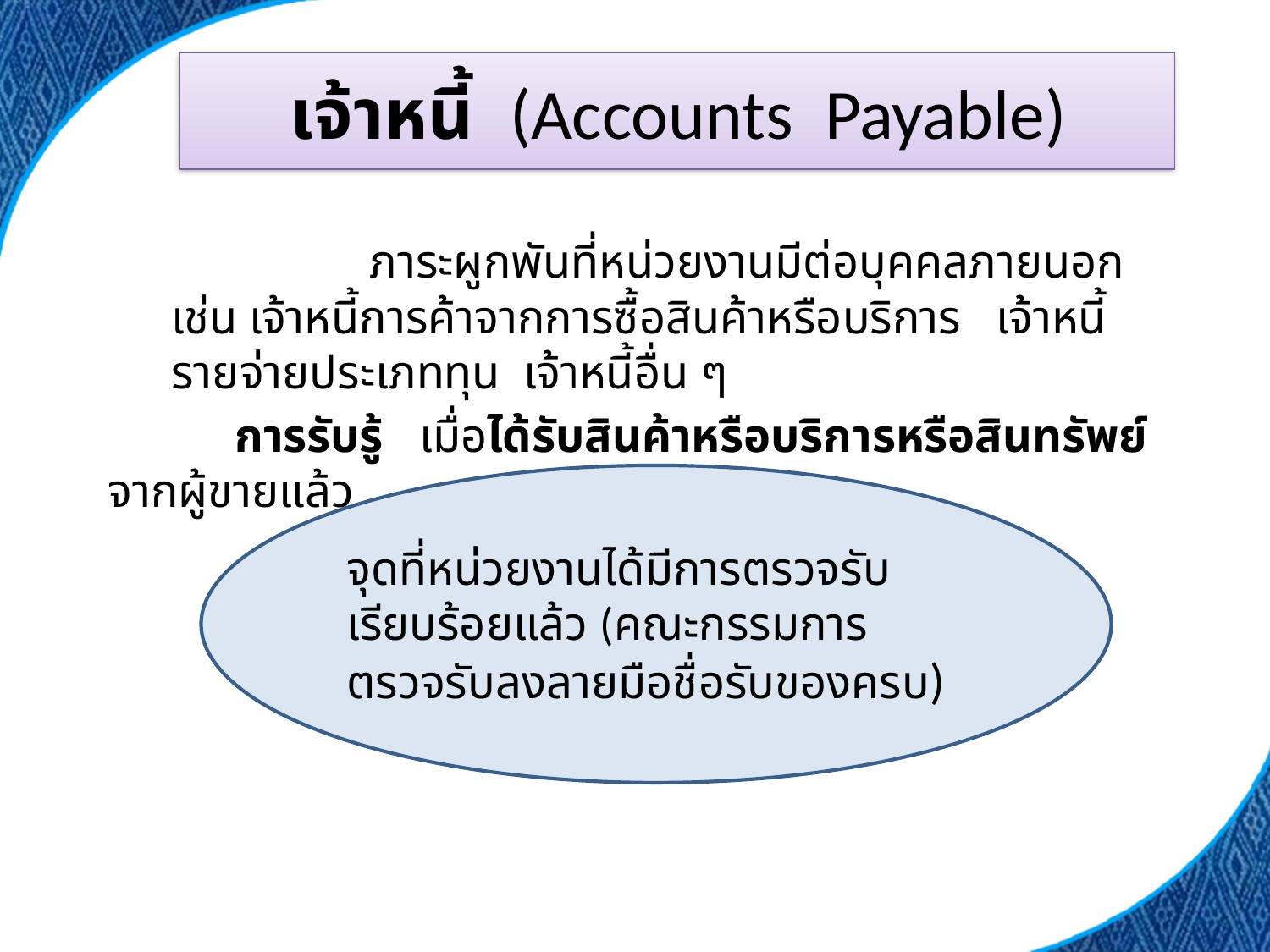

# เจ้าหนี้  (Accounts  Payable)
	      ภาระผูกพันที่หน่วยงานมีต่อบุคคลภายนอก เช่น เจ้าหนี้การค้าจากการซื้อสินค้าหรือบริการ   เจ้าหนี้รายจ่ายประเภททุน  เจ้าหนี้อื่น ๆ
	การรับรู้   เมื่อได้รับสินค้าหรือบริการหรือสินทรัพย์จากผู้ขายแล้ว

จุดที่หน่วยงานได้มีการตรวจรับเรียบร้อยแล้ว (คณะกรรมการตรวจรับลงลายมือชื่อรับของครบ)